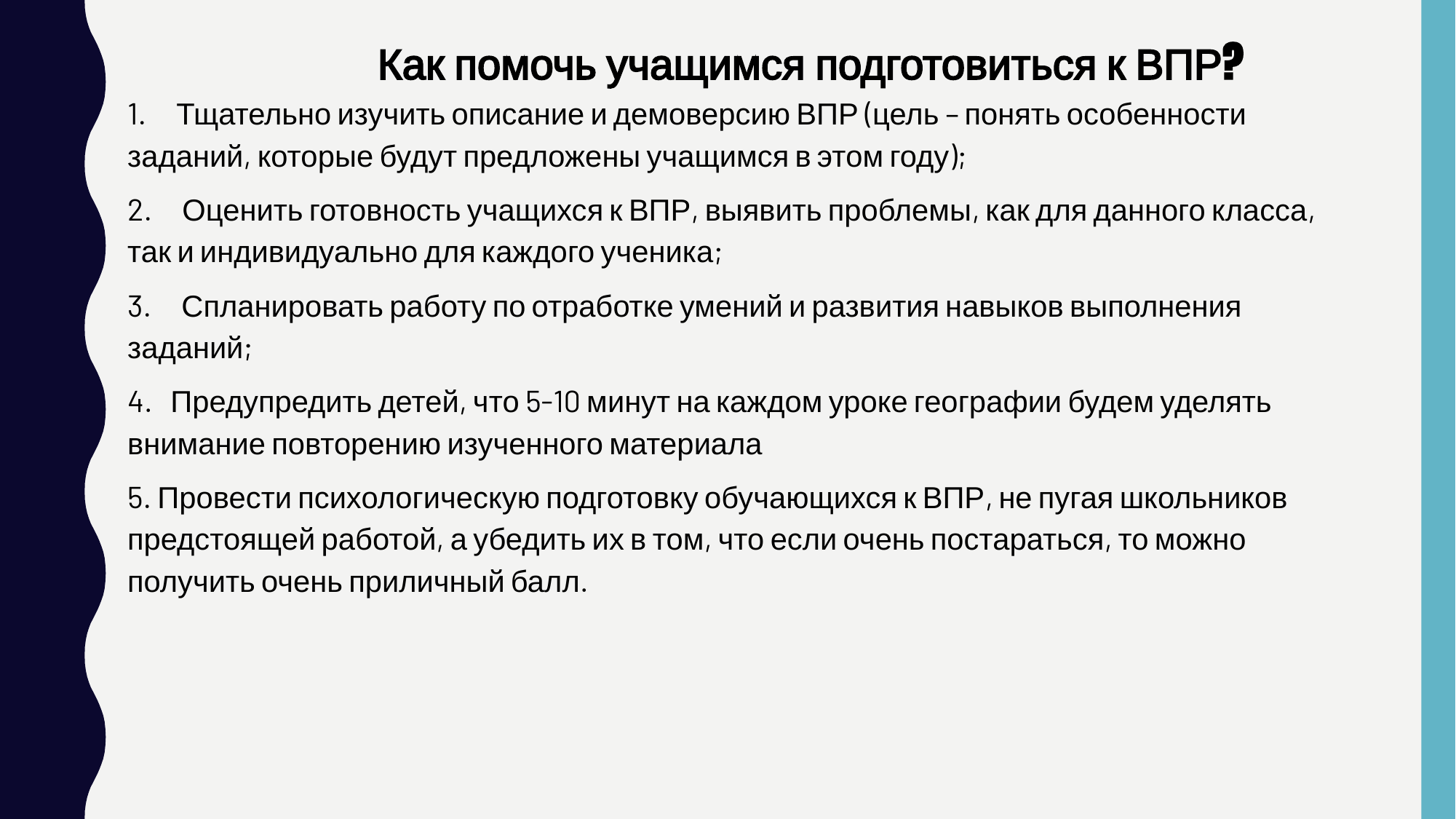

Как помочь учащимся подготовиться к ВПР?

1.     Тщательно изучить описание и демоверсию ВПР (цель – понять особенности заданий, которые будут предложены учащимся в этом году);
2.     Оценить готовность учащихся к ВПР, выявить проблемы, как для данного класса, так и индивидуально для каждого ученика;
3.     Спланировать работу по отработке умений и развития навыков выполнения заданий;
4.   Предупредить детей, что 5-10 минут на каждом уроке географии будем уделять внимание повторению изученного материала
5. Провести психологическую подготовку обучающихся к ВПР, не пугая школьников предстоящей работой, а убедить их в том, что если очень постараться, то можно получить очень приличный балл.